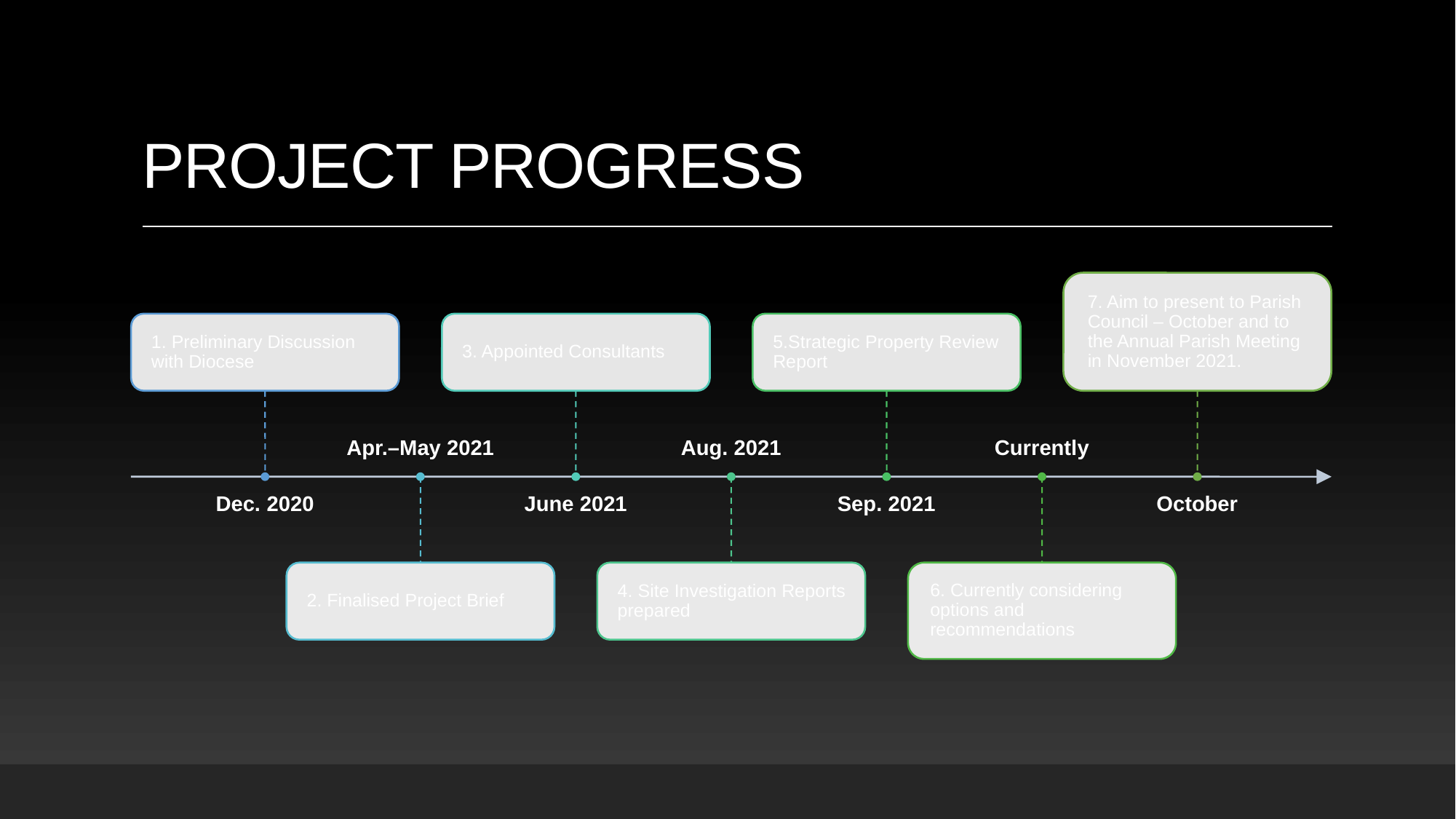

# PROJECT PROGRESS
Dec. 2020
1. Preliminary Discussion with Diocese
Apr.–May 2021
2. Finalised Project Brief
June 2021
3. Appointed Consultants
Aug. 2021
4. Site Investigation Reports prepared
Sep. 2021
5.Strategic Property Review Report
Currently
6. Currently considering options and recommendations
October
7. Aim to present to Parish Council – October and to the Annual Parish Meeting in November 2021.